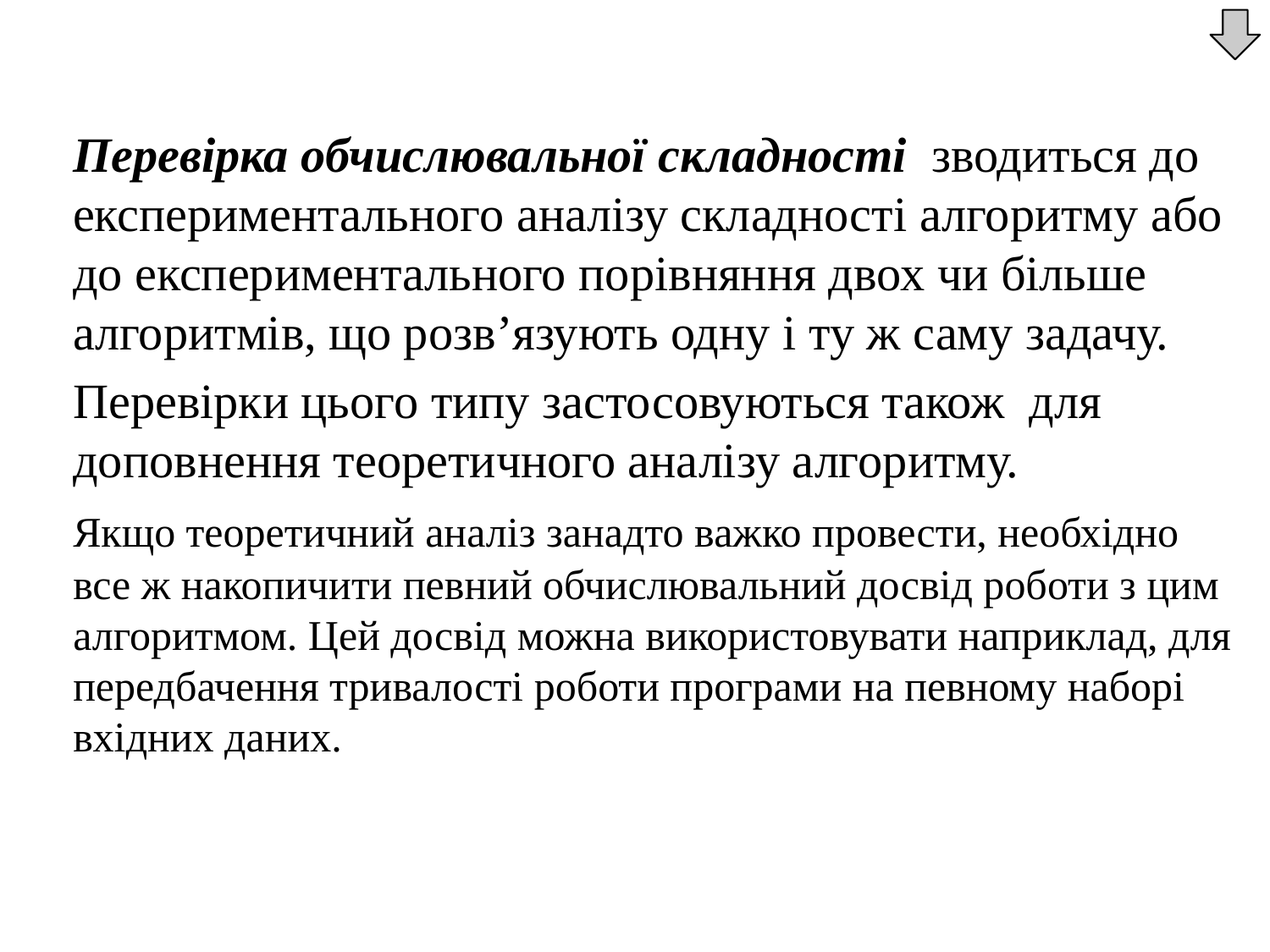

Перевірка обчислювальної складності  зводиться до експериментального аналізу складності алгоритму або до експериментального порівняння двох чи більше алгоритмів, що розв’язують одну і ту ж саму задачу.
	Перевірки цього типу застосовуються також  для доповнення теоретичного аналізу алгоритму.
	Якщо теоретичний аналіз занадто важко провести, необхідно все ж накопичити певний обчислювальний досвід роботи з цим алгоритмом. Цей досвід можна використовувати наприклад, для передбачення тривалості роботи програми на певному наборі вхідних даних.